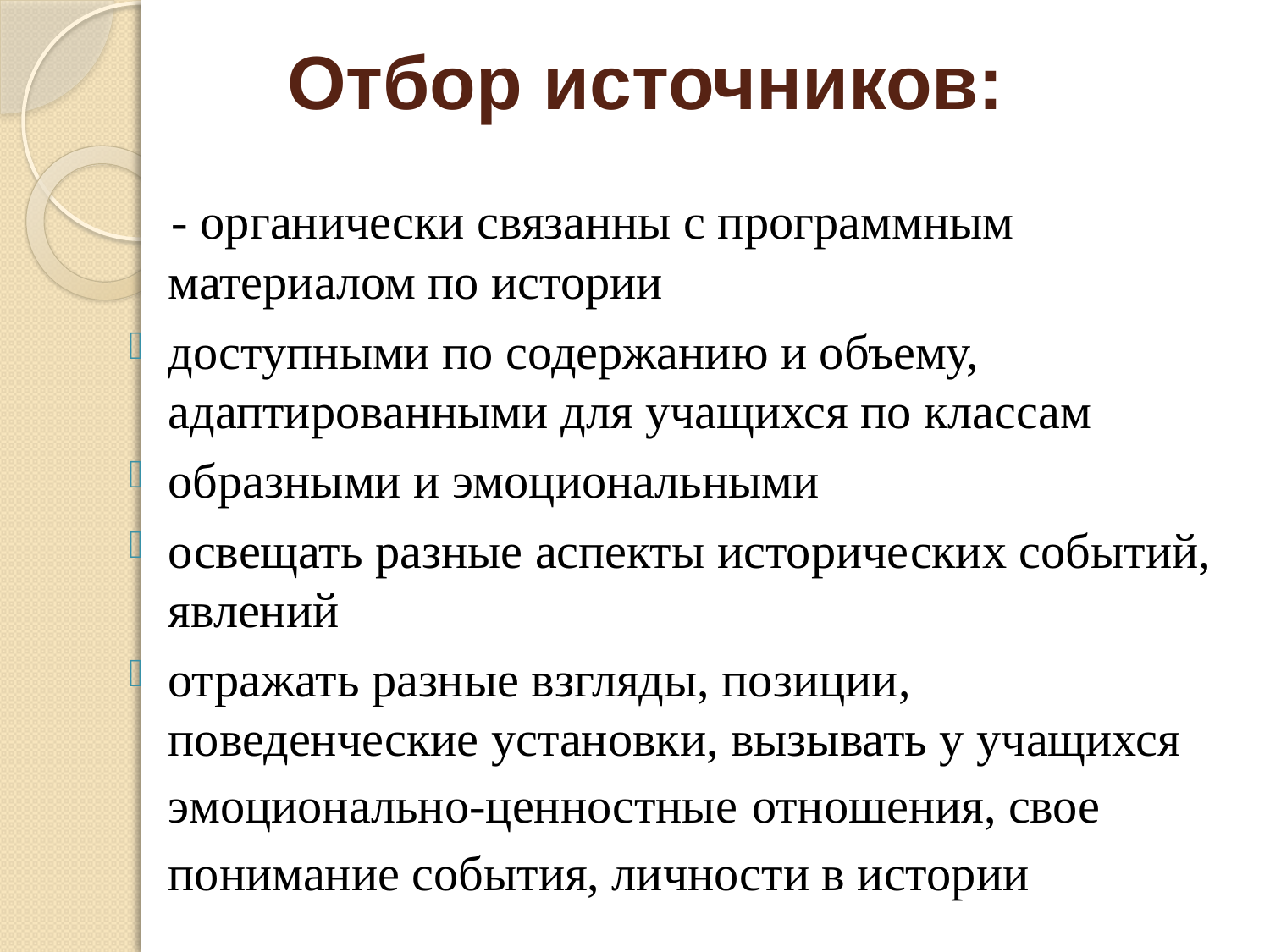

Отбор источников:
   - органически связанны с программным материалом по истории
доступными по содержанию и объему, адаптированными для учащихся по классам
образными и эмоциональными
освещать разные аспекты исторических событий, явлений
отражать разные взгляды, позиции, поведенческие установки, вызывать у учащихся эмоционально-ценностные отношения, свое понимание события, личности в истории